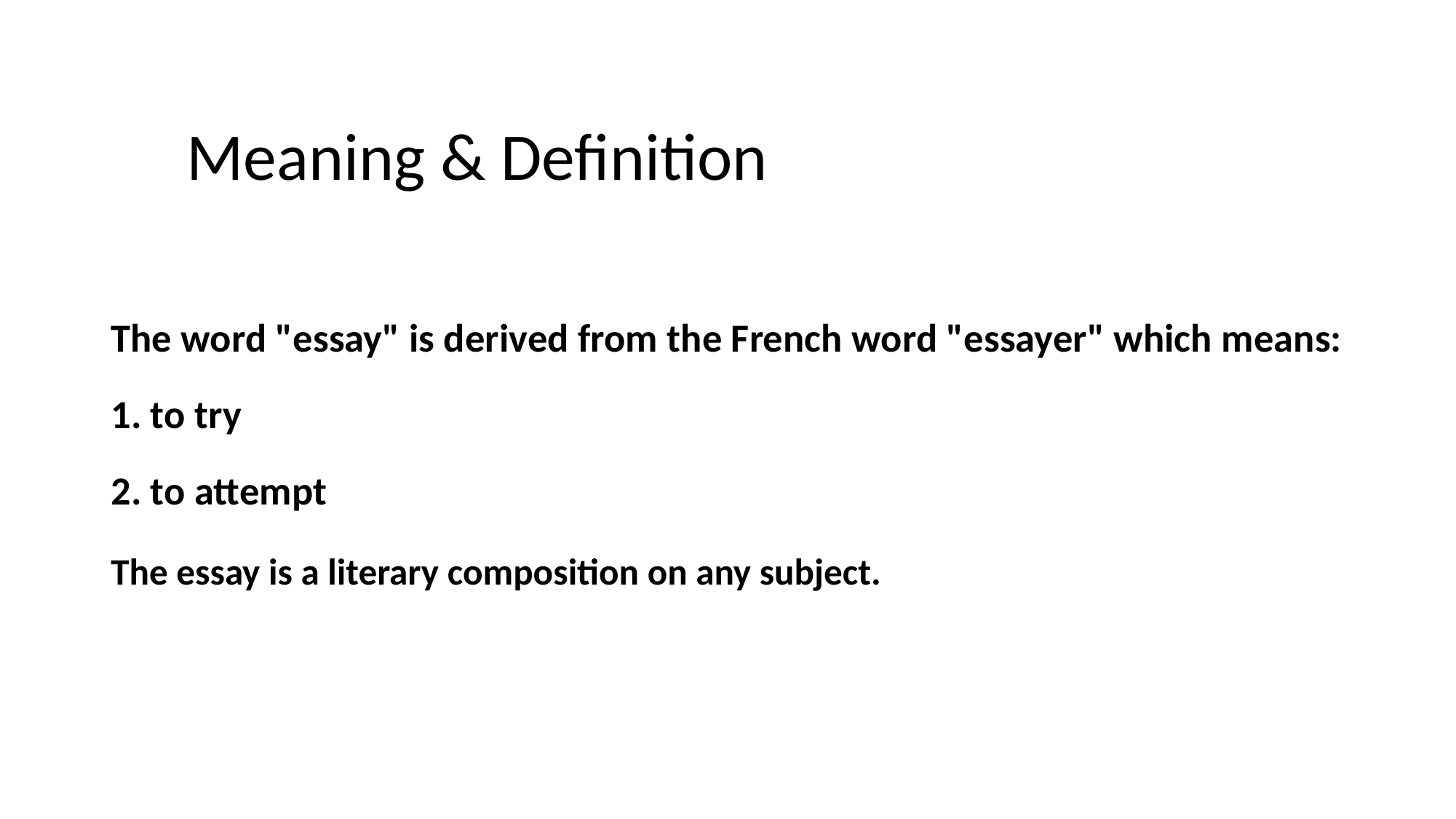

# Meaning & Definition

The word "essay" is derived from the French word "essayer" which means:
1. to try
2. to attempt
The essay is a literary composition on any subject.